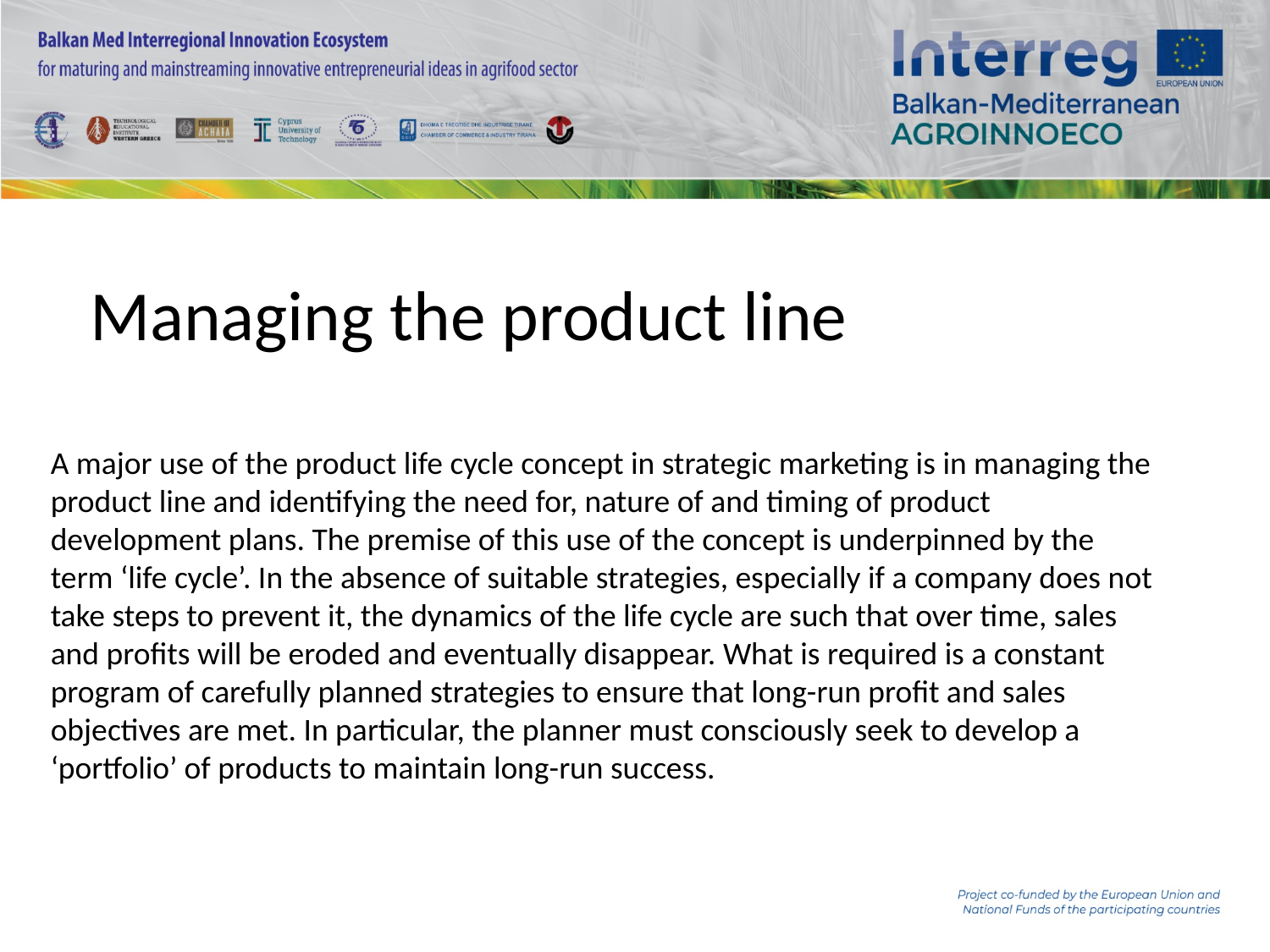

Managing the product line
A major use of the product life cycle concept in strategic marketing is in managing the product line and identifying the need for, nature of and timing of product development plans. The premise of this use of the concept is underpinned by the term ‘life cycle’. In the absence of suitable strategies, especially if a company does not take steps to prevent it, the dynamics of the life cycle are such that over time, sales and profits will be eroded and eventually disappear. What is required is a constant program of carefully planned strategies to ensure that long-run profit and sales objectives are met. In particular, the planner must consciously seek to develop a ‘portfolio’ of products to maintain long-run success.